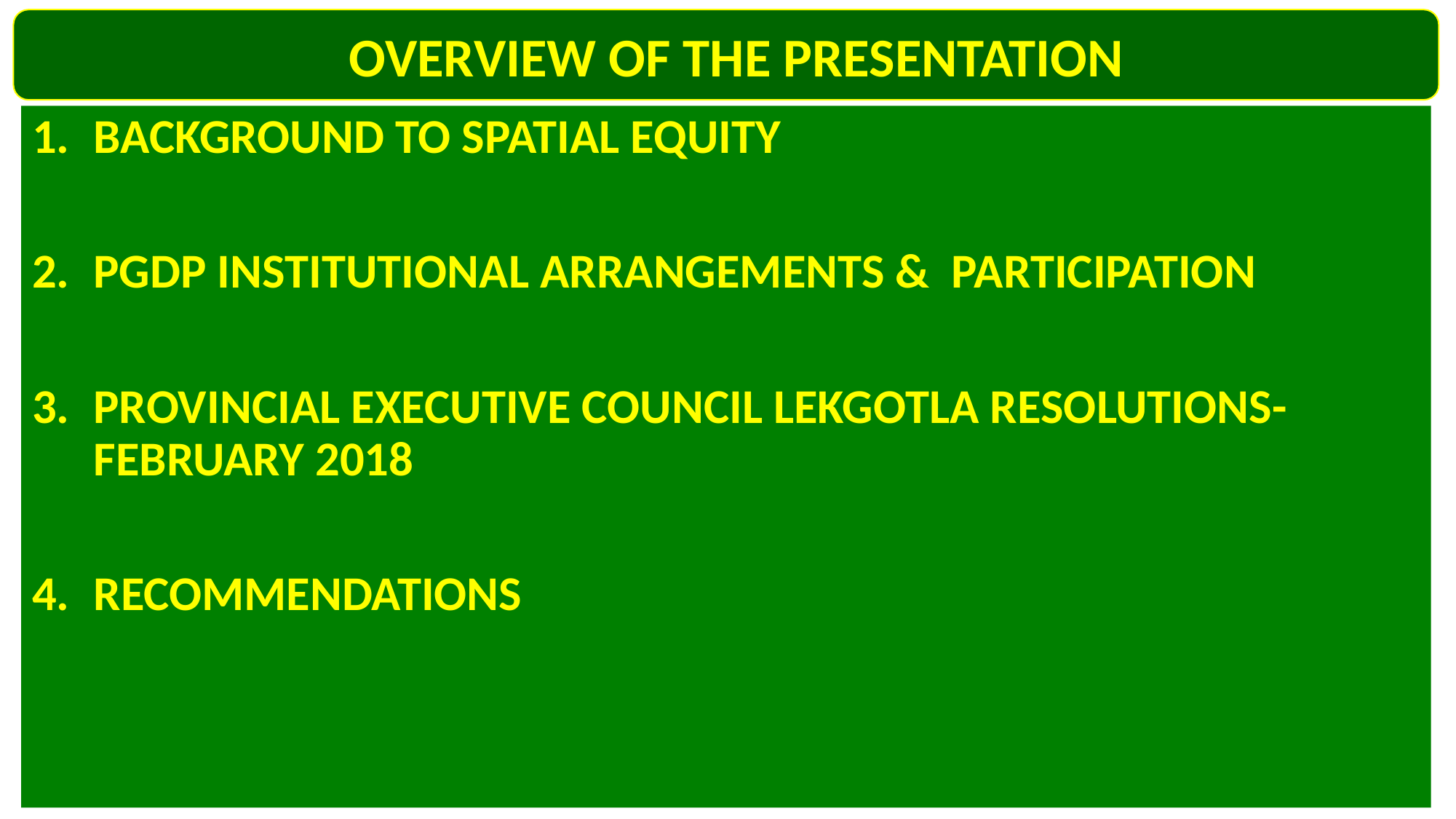

OVERVIEW OF THE PRESENTATION
BACKGROUND TO SPATIAL EQUITY

PGDP INSTITUTIONAL ARRANGEMENTS &  PARTICIPATION

PROVINCIAL EXECUTIVE COUNCIL LEKGOTLA RESOLUTIONS- FEBRUARY 2018

RECOMMENDATIONS

2